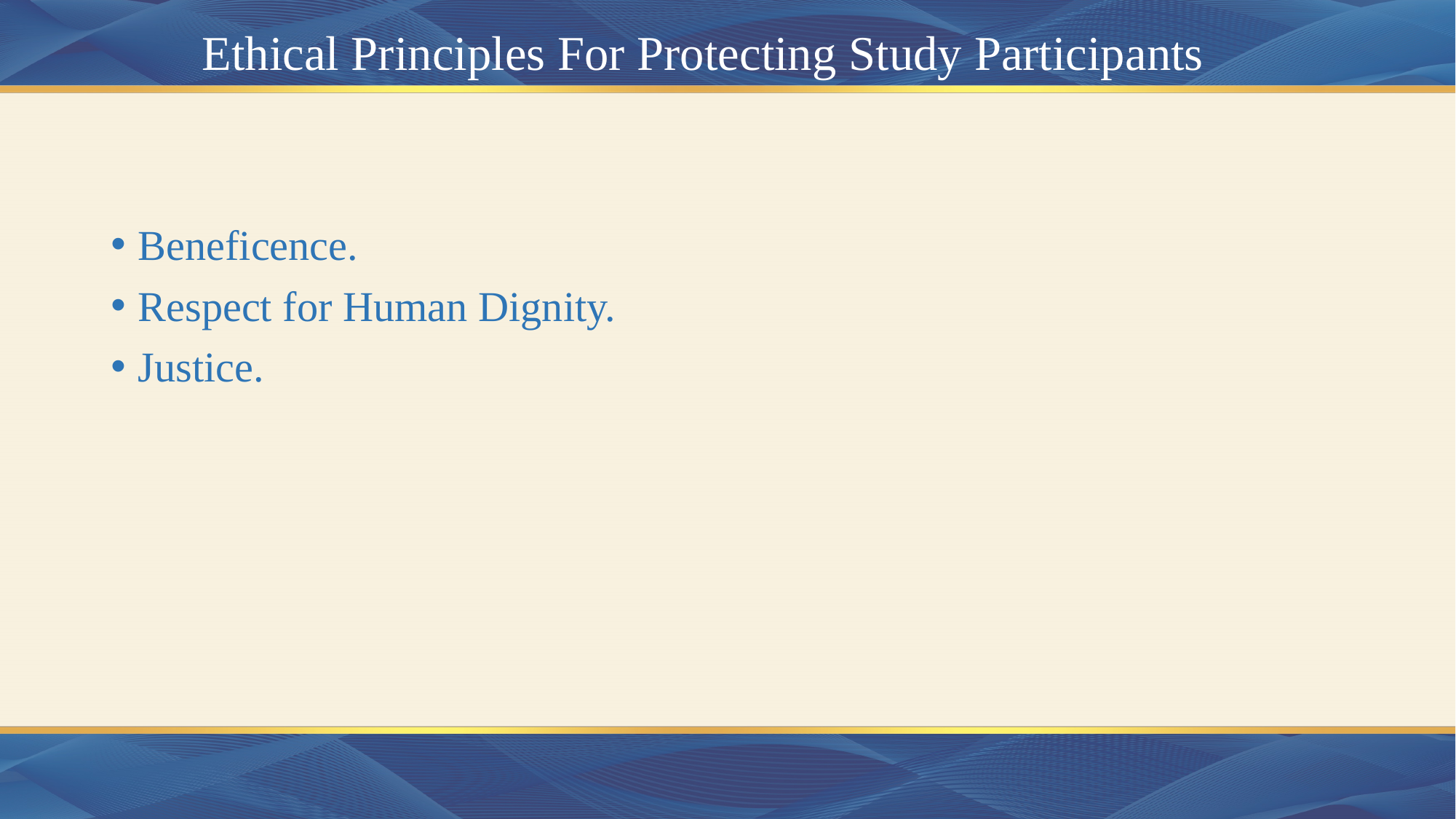

# Ethical Principles For Protecting Study Participants
Beneficence.
Respect for Human Dignity.
Justice.